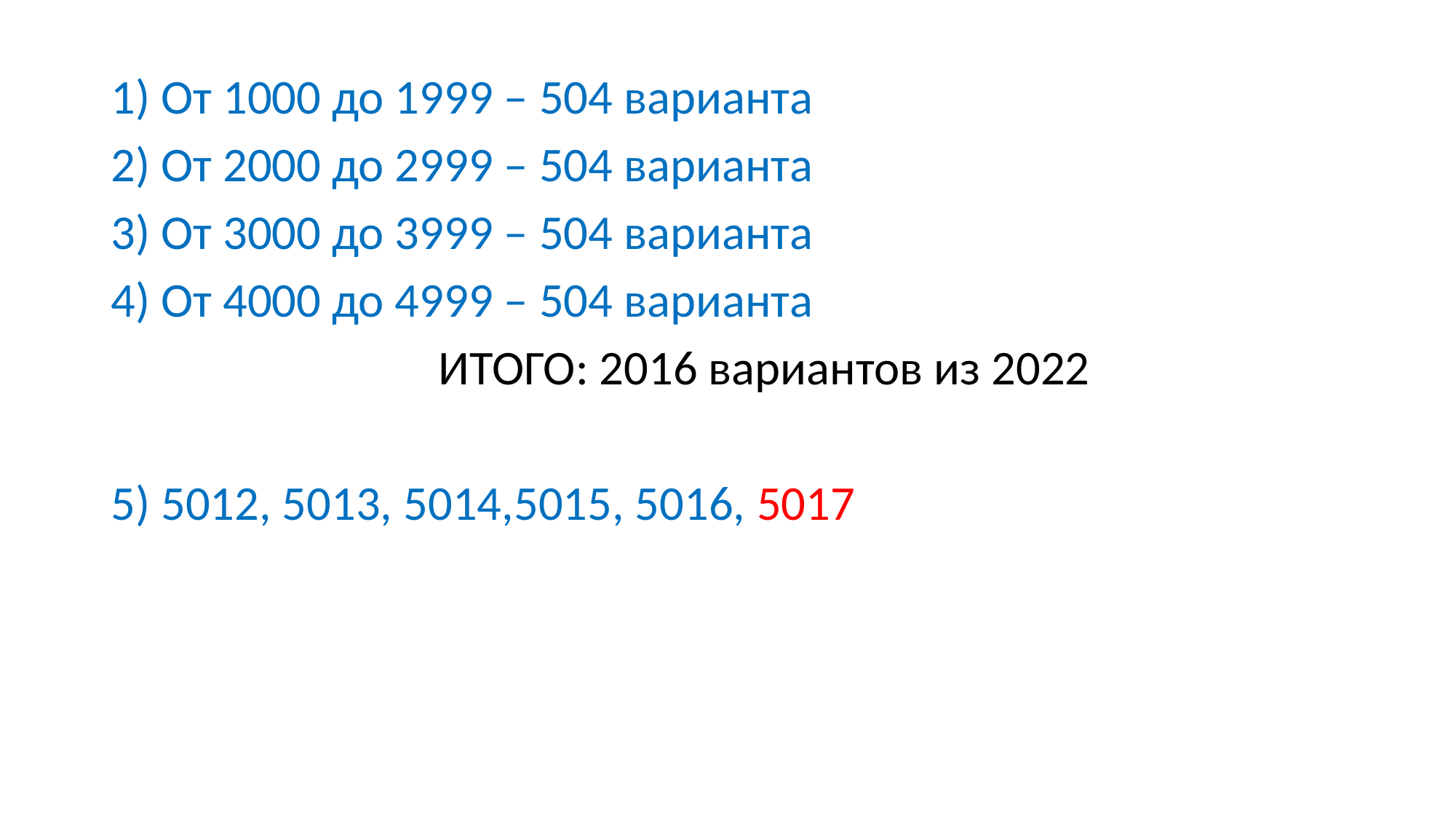

1) От 1000 до 1999 – 504 варианта
2) От 2000 до 2999 – 504 варианта
3) От 3000 до 3999 – 504 варианта
4) От 4000 до 4999 – 504 варианта
                              ИТОГО: 2016 вариантов из 2022

5) 5012, 5013, 5014,5015, 5016, 5017